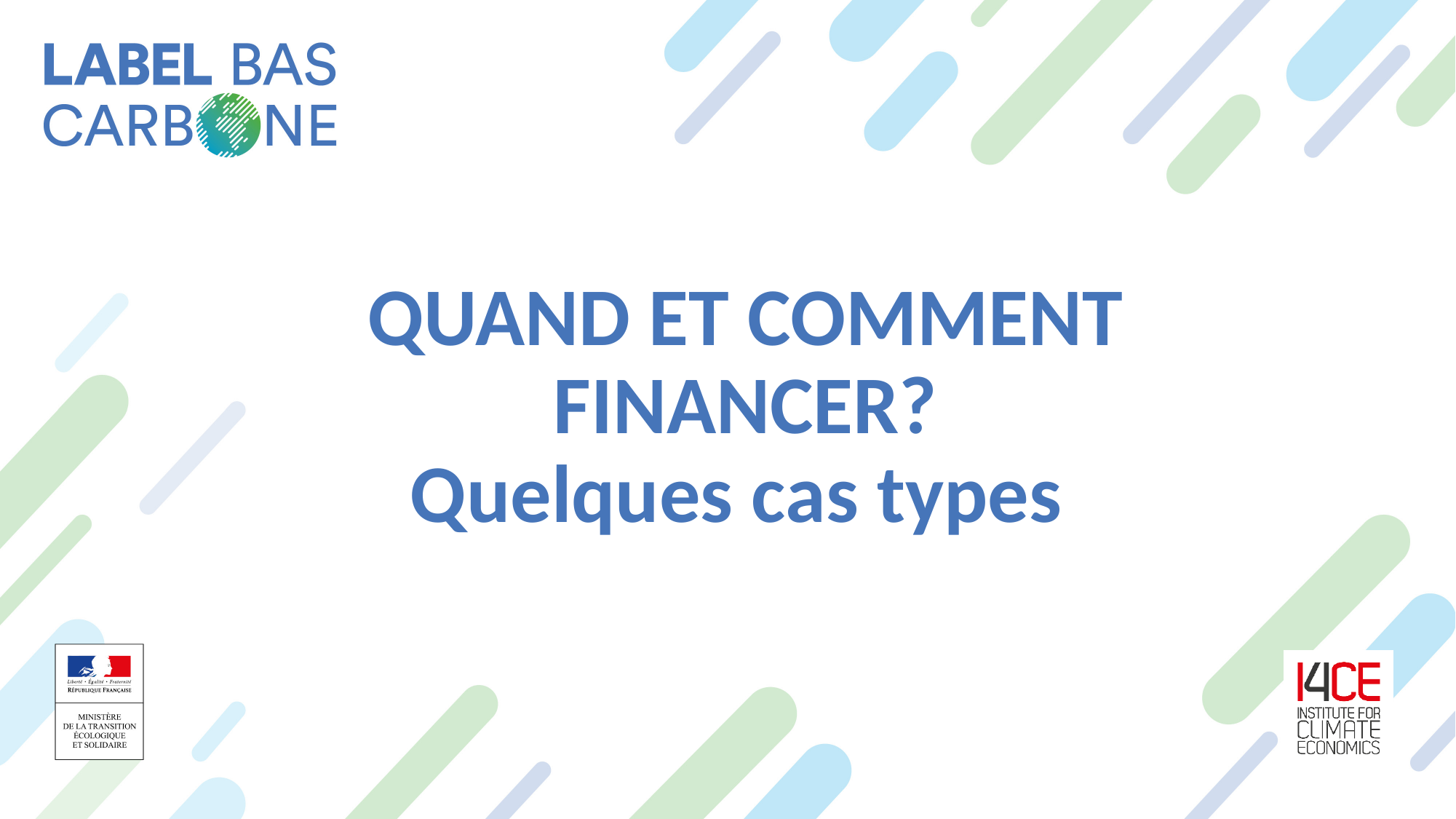

QUAND ET COMMENT FINANCER?
Quelques cas types